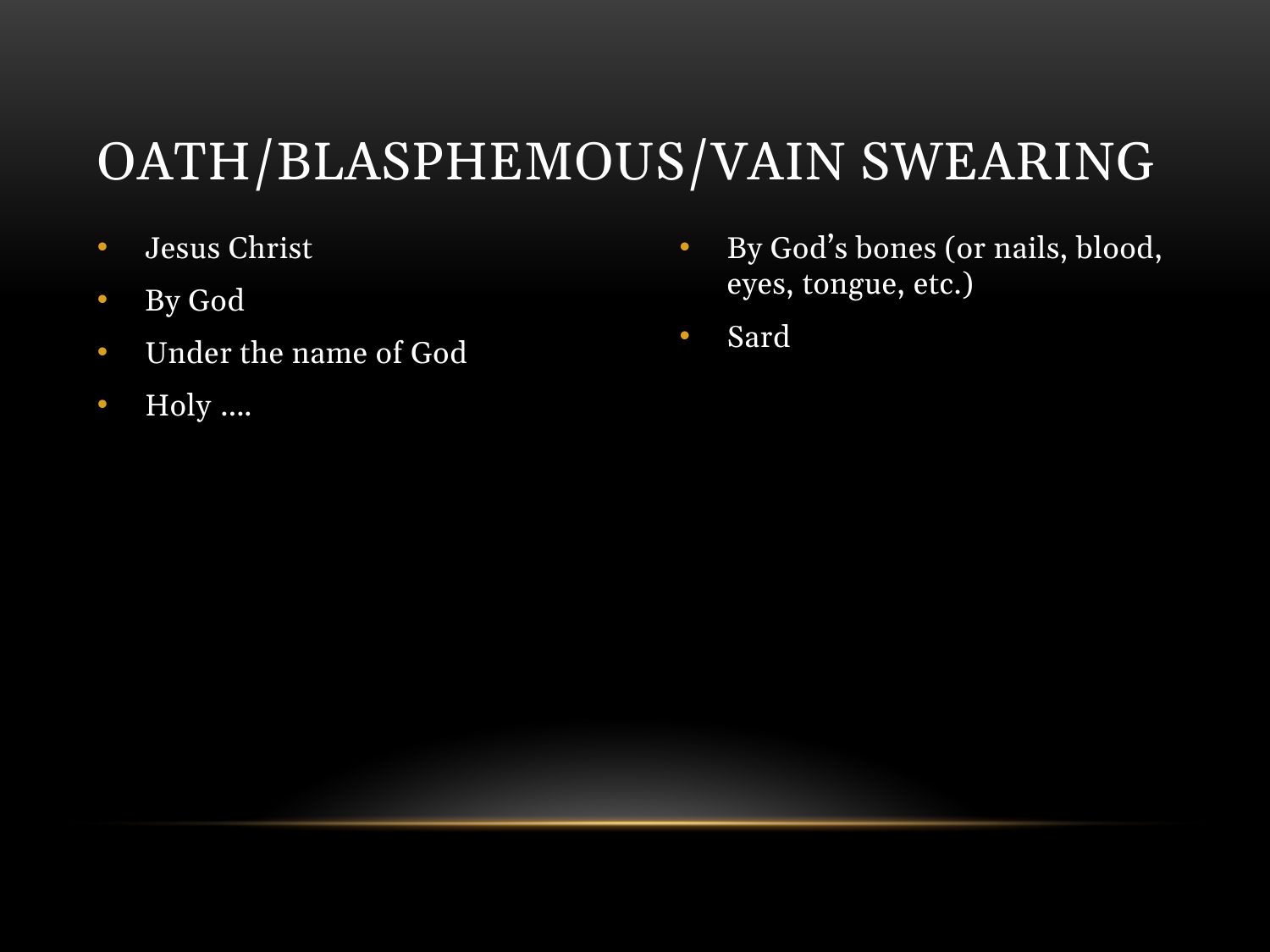

# Oath/Blasphemous/Vain Swearing
Jesus Christ
By God
Under the name of God
Holy ….
By God’s bones (or nails, blood, eyes, tongue, etc.)
Sard